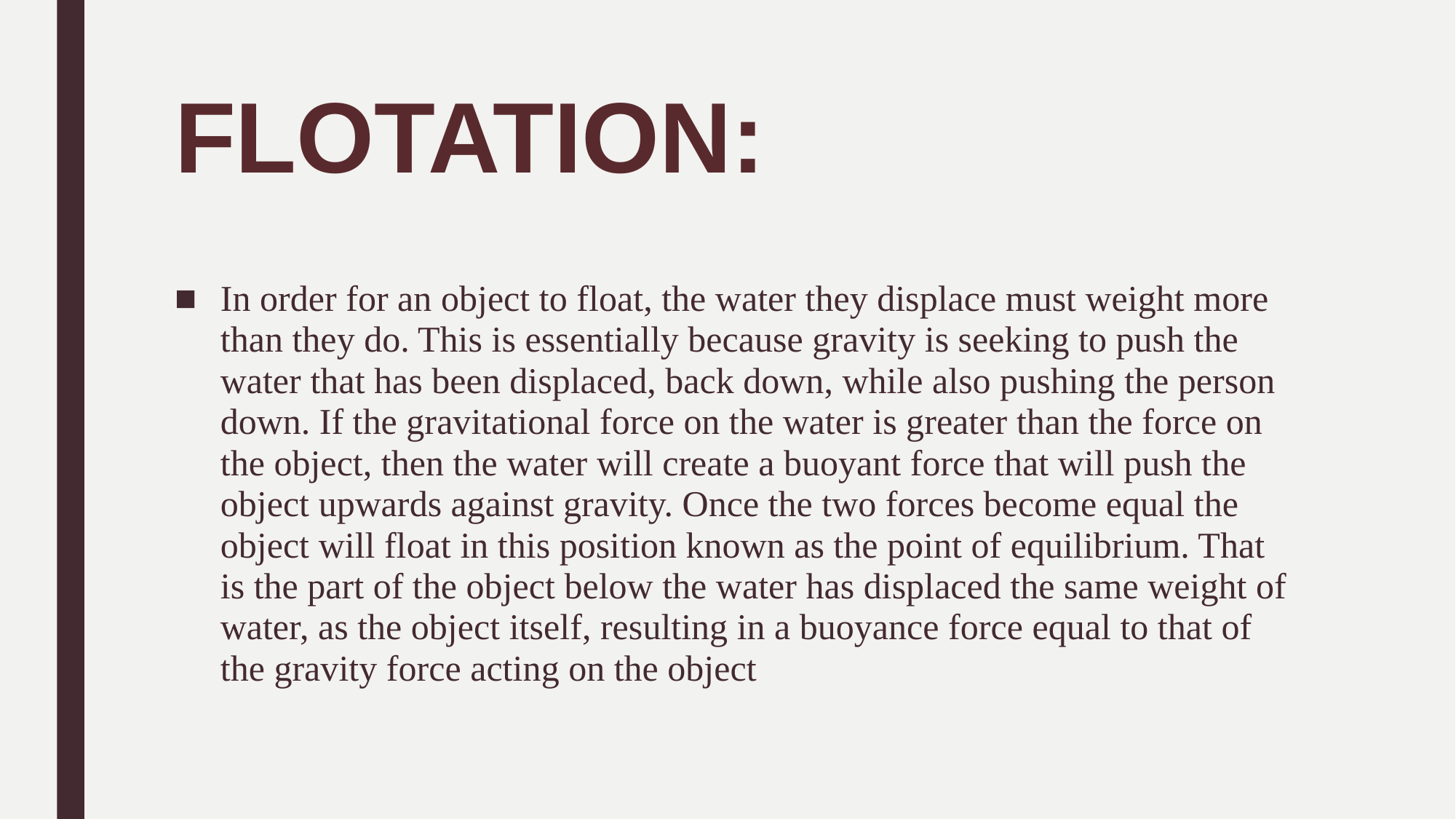

# FLOTATION:
In order for an object to float, the water they displace must weight more than they do. This is essentially because gravity is seeking to push the water that has been displaced, back down, while also pushing the person down. If the gravitational force on the water is greater than the force on the object, then the water will create a buoyant force that will push the object upwards against gravity. Once the two forces become equal the object will float in this position known as the point of equilibrium. That is the part of the object below the water has displaced the same weight of water, as the object itself, resulting in a buoyance force equal to that of the gravity force acting on the object